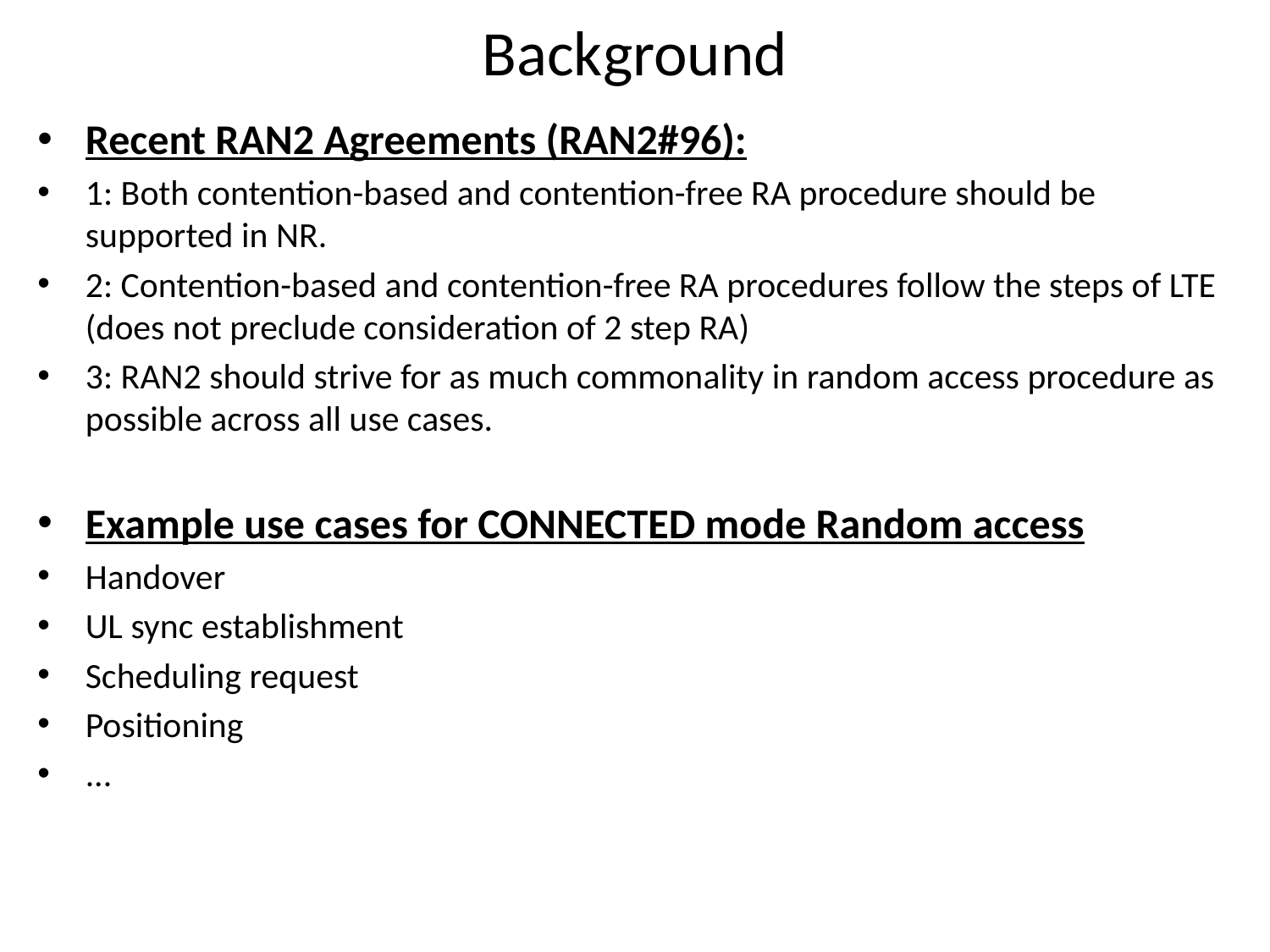

# Background
Recent RAN2 Agreements (RAN2#96):
1: Both contention-based and contention-free RA procedure should be supported in NR.
2: Contention-based and contention-free RA procedures follow the steps of LTE (does not preclude consideration of 2 step RA)
3: RAN2 should strive for as much commonality in random access procedure as possible across all use cases.

Example use cases for CONNECTED mode Random access
Handover
UL sync establishment
Scheduling request
Positioning
...